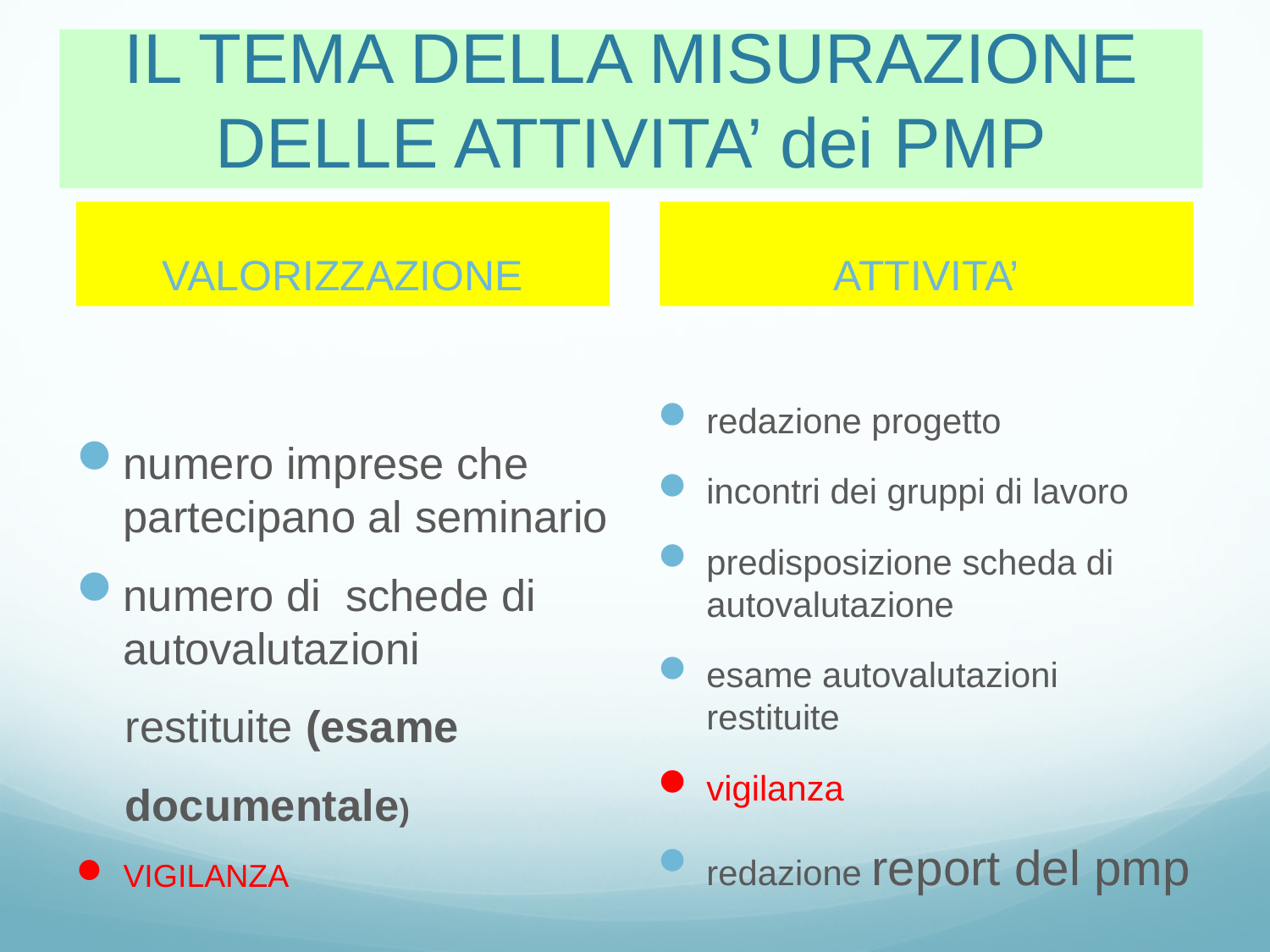

# IL TEMA DELLA MISURAZIONE DELLE ATTIVITA’ dei PMP
VALORIZZAZIONE
ATTIVITA’

numero imprese che partecipano al seminario
numero di  schede di autovalutazioni
    restituite (esame
    documentale)
VIGILANZA

redazione progetto
incontri dei gruppi di lavoro
predisposizione scheda di autovalutazione
esame autovalutazioni restituite
vigilanza
redazione report del pmp